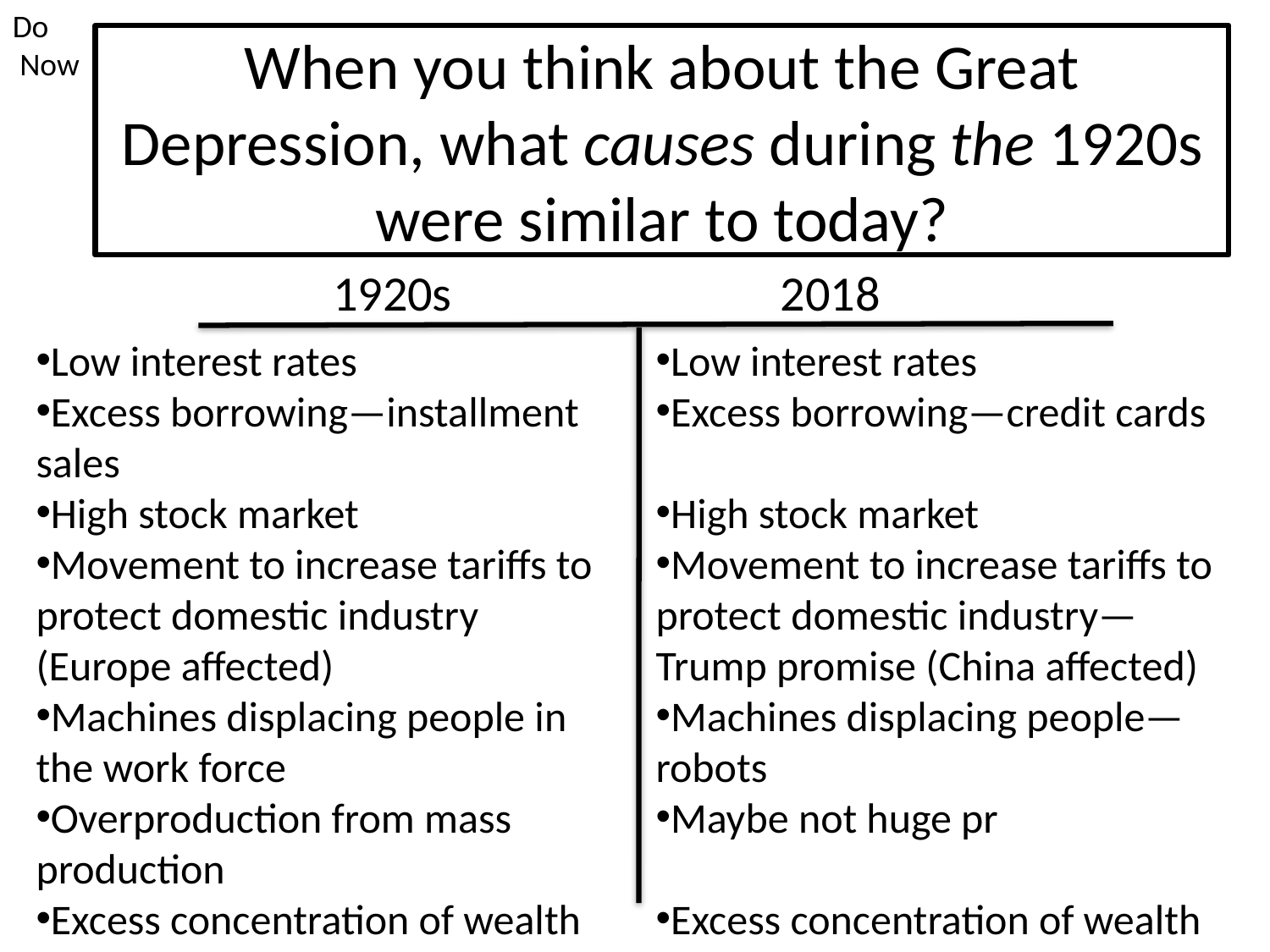

Do
 Now
# When you think about the Great Depression, what causes during the 1920s were similar to today?
1920s
2018
Low interest rates
Excess borrowing—installment sales
High stock market
Movement to increase tariffs to protect domestic industry (Europe affected)
Machines displacing people in the work force
Overproduction from mass production
Excess concentration of wealth
Low interest rates
Excess borrowing—credit cards

High stock market
Movement to increase tariffs to protect domestic industry—Trump promise (China affected)
Machines displacing people—robots
Maybe not huge pr

Excess concentration of wealth